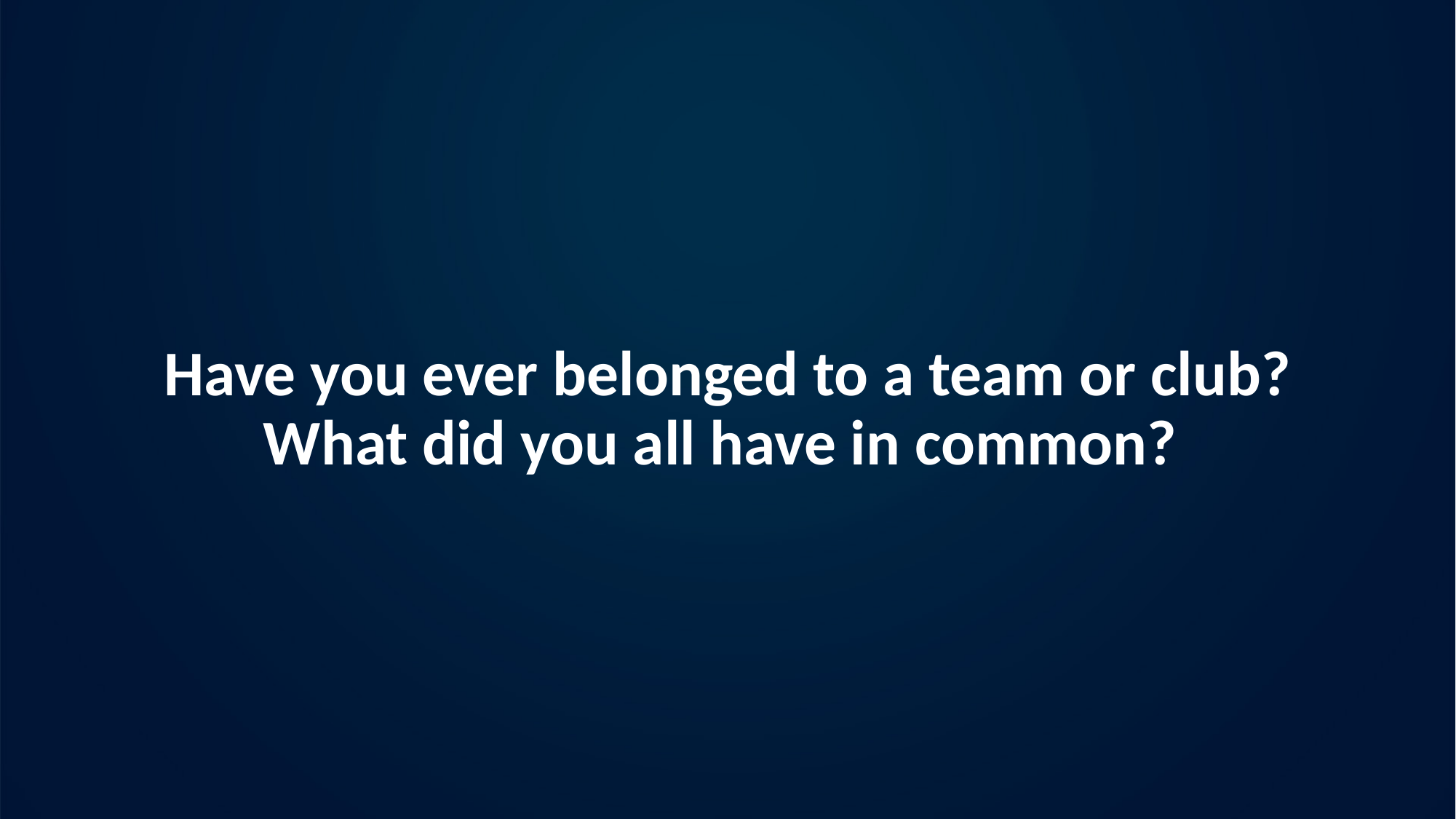

# Have you ever belonged to a team or club? What did you all have in common?